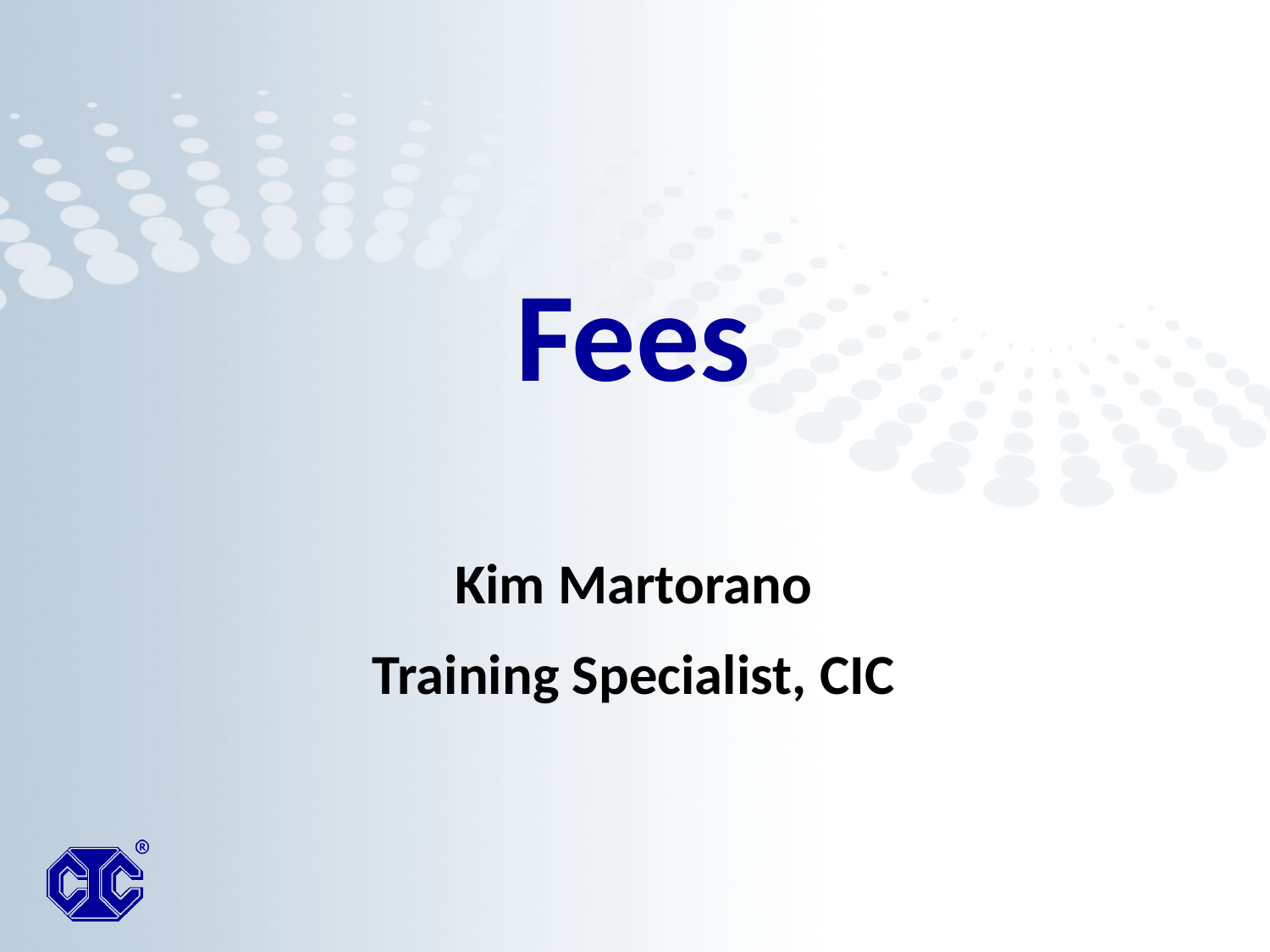

# Fees
Kim Martorano
Training Specialist, CIC